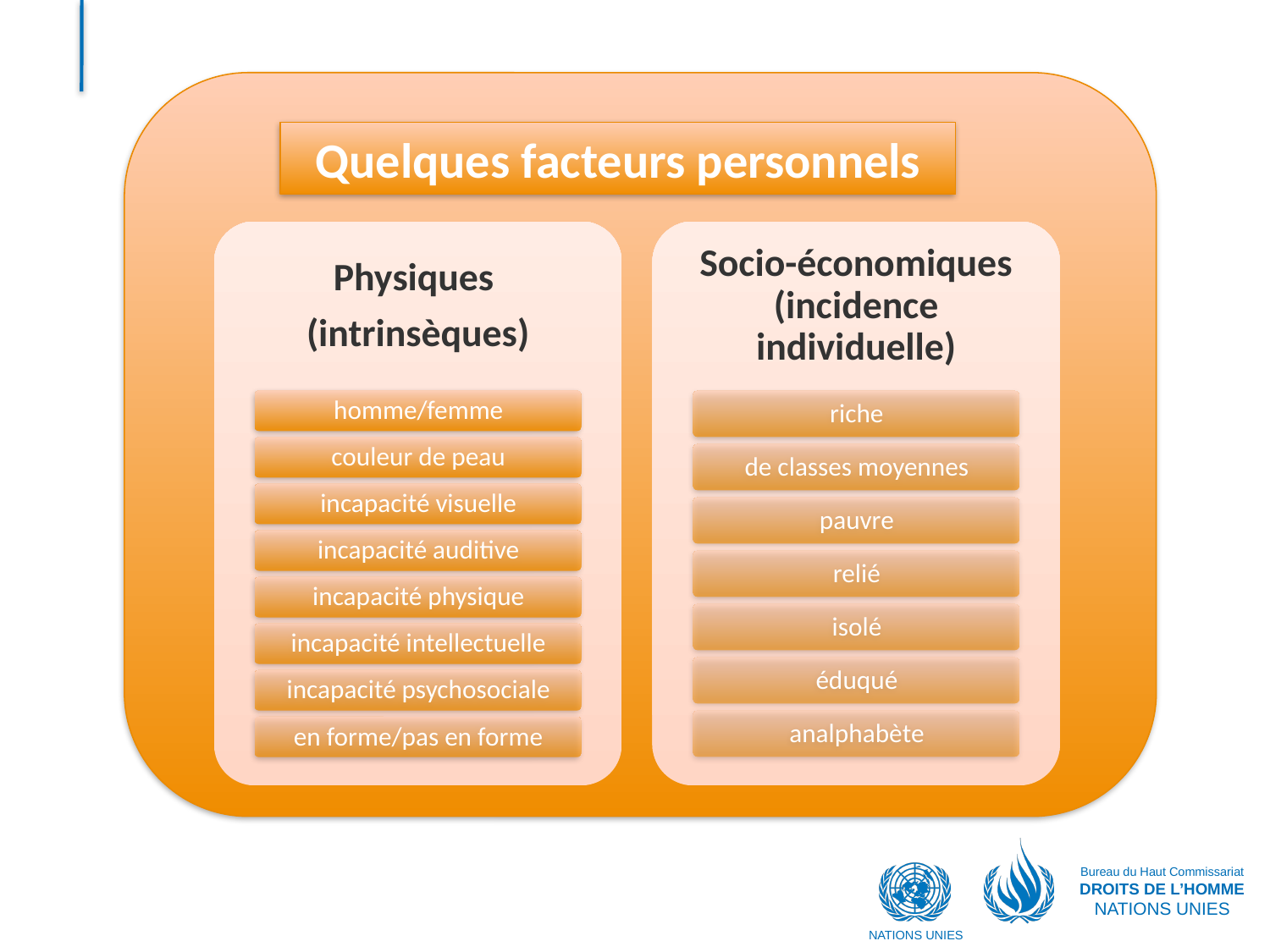

Quelques facteurs personnels
Physiques
(intrinsèques)
homme/femme
couleur de peau
incapacité visuelle
incapacité auditive
incapacité physique
incapacité intellectuelle
incapacité psychosociale
en forme/pas en forme
Socio-économiques (incidence individuelle)
riche
de classes moyennes
pauvre
relié
isolé
éduqué
analphabète
Bureau du Haut Commissariat
DROITS DE L’HOMME
NATIONS UNIES
NATIONS UNIES